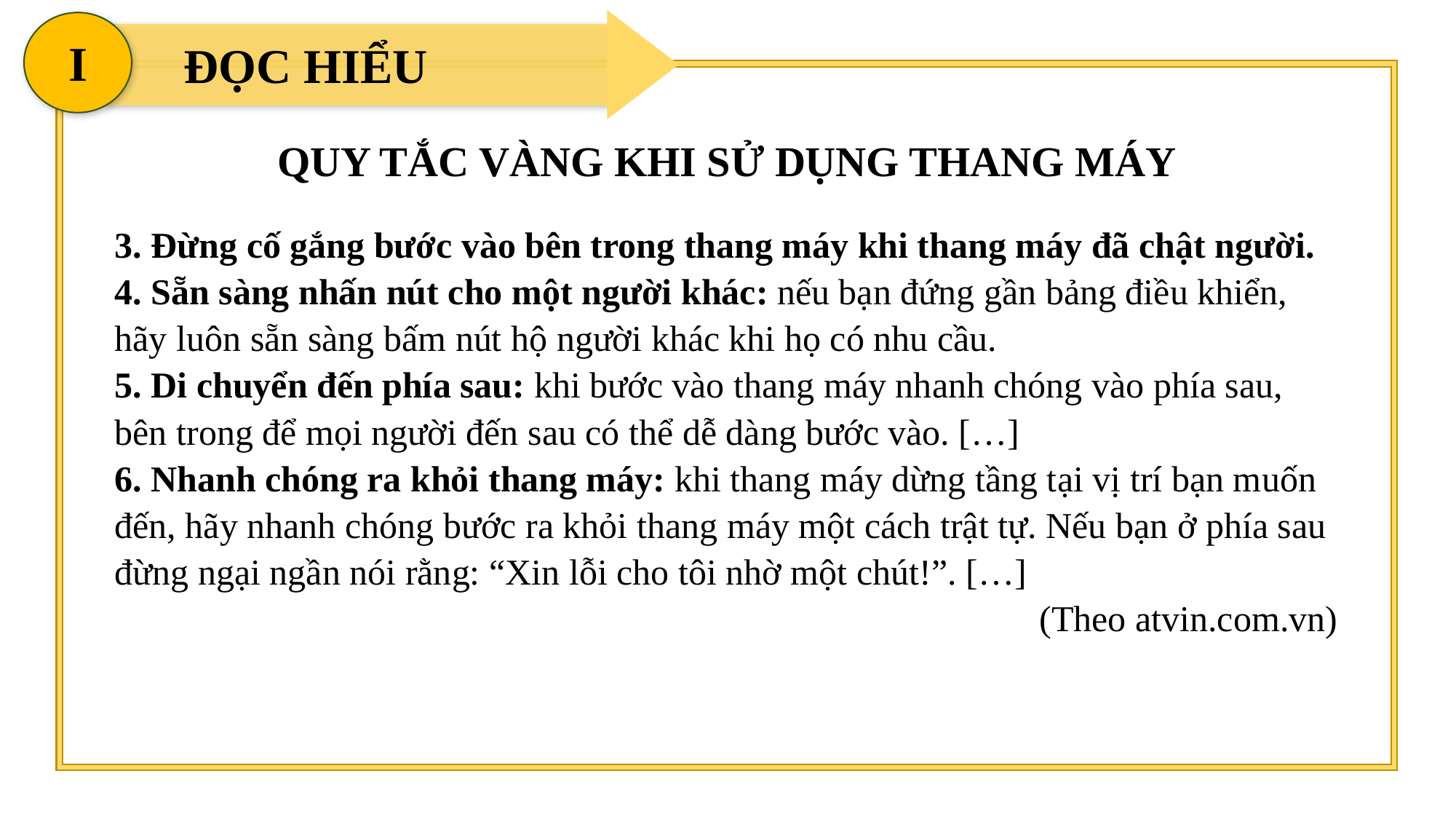

I
ĐỌC HIỂU

QUY TẮC VÀNG KHI SỬ DỤNG THANG MÁY
3. Đừng cố gắng bước vào bên trong thang máy khi thang máy đã chật người.
4. Sẵn sàng nhấn nút cho một người khác: nếu bạn đứng gần bảng điều khiển, hãy luôn sẵn sàng bấm nút hộ người khác khi họ có nhu cầu.
5. Di chuyển đến phía sau: khi bước vào thang máy nhanh chóng vào phía sau, bên trong để mọi người đến sau có thể dễ dàng bước vào. […]
6. Nhanh chóng ra khỏi thang máy: khi thang máy dừng tầng tại vị trí bạn muốn đến, hãy nhanh chóng bước ra khỏi thang máy một cách trật tự. Nếu bạn ở phía sau đừng ngại ngần nói rằng: “Xin lỗi cho tôi nhờ một chút!”. […]
(Theo atvin.com.vn)